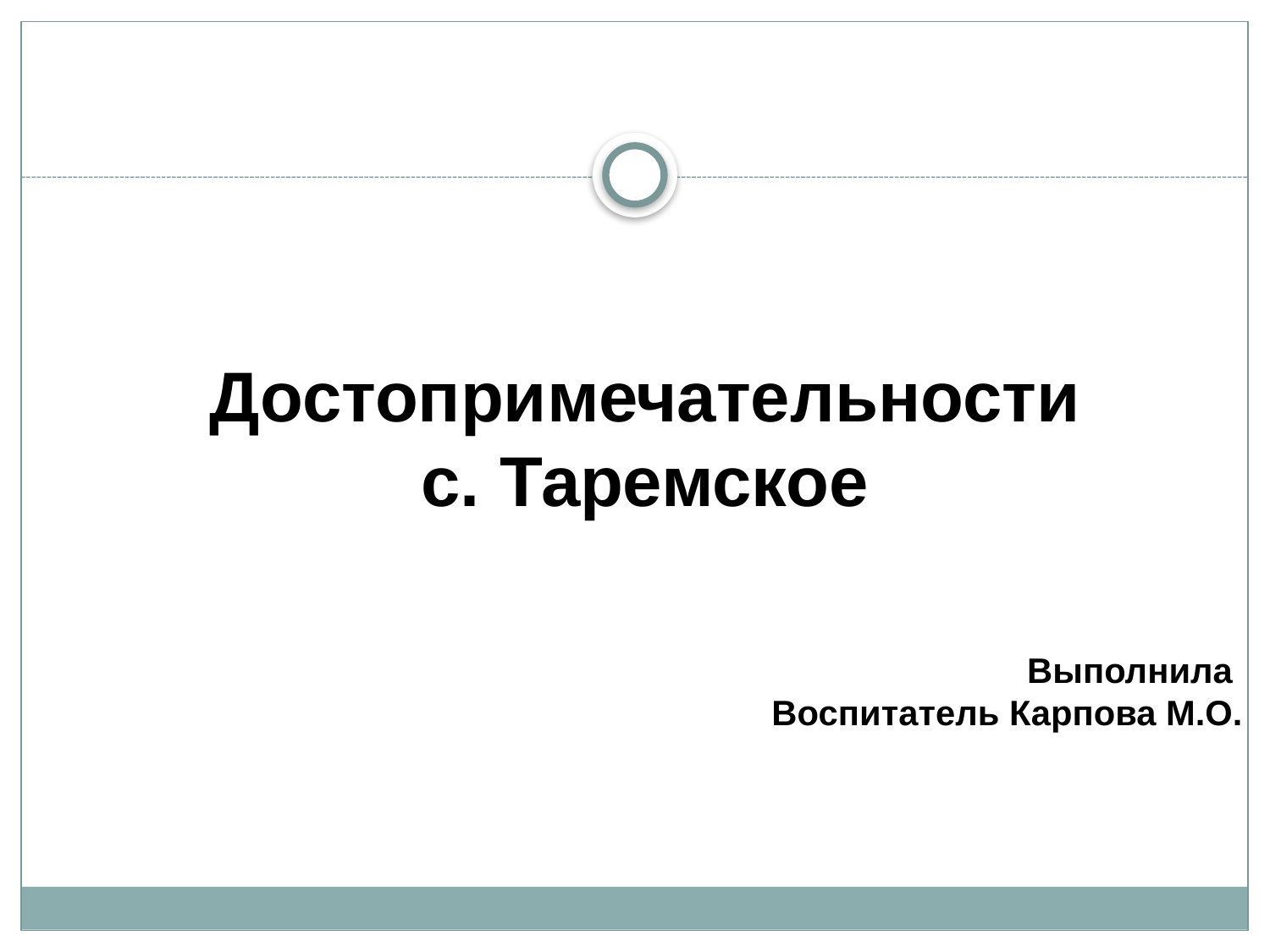

Достопримечательности с. Таремское
Выполнила
Воспитатель Карпова М.О.